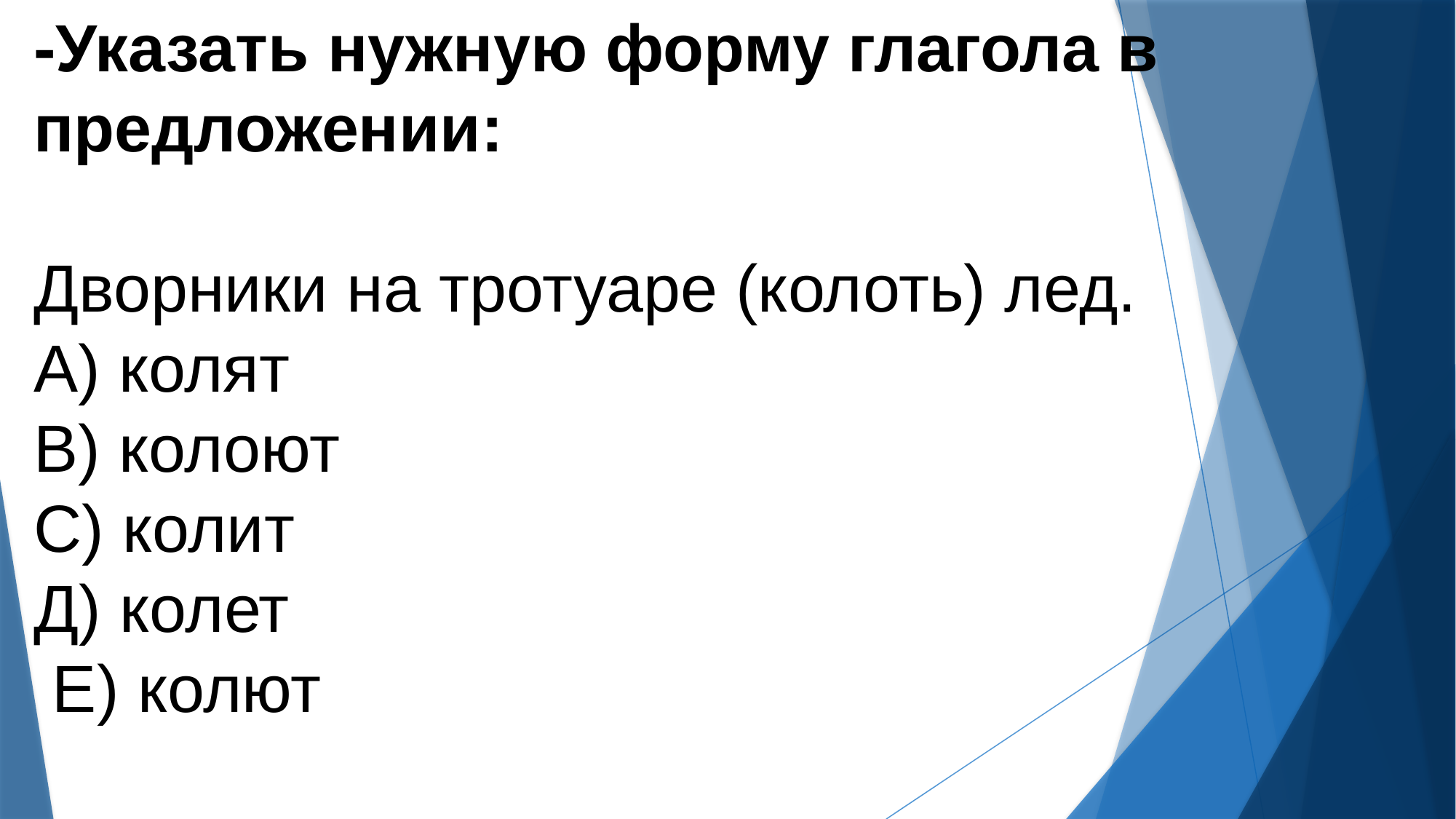

-Указать нужную форму глагола в предложении:

Дворники на тротуаре (колоть) лед.
А) колят
В) колоют
С) колит
Д) колет
 Е) колют